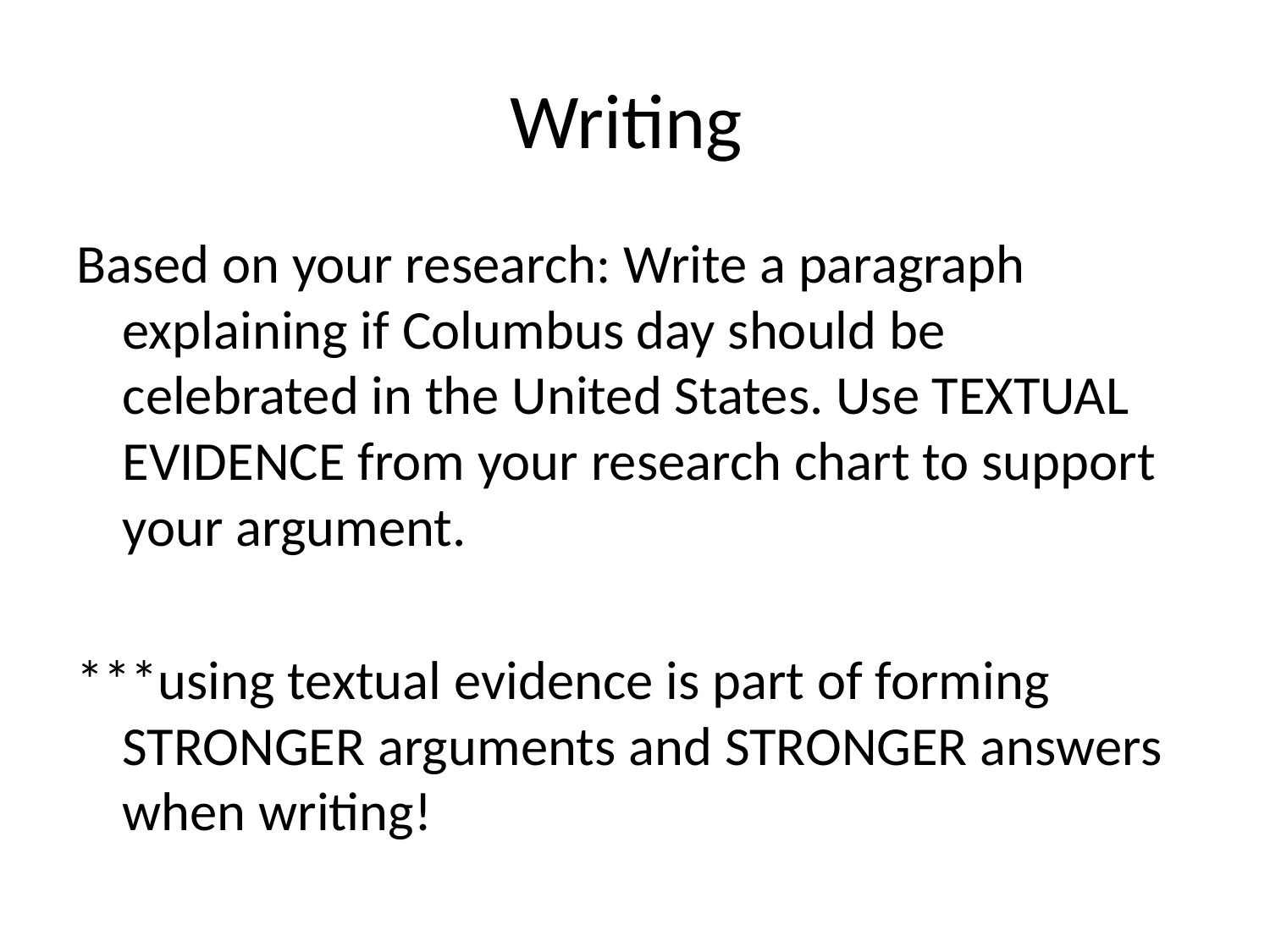

# Writing
Based on your research: Write a paragraph explaining if Columbus day should be celebrated in the United States. Use TEXTUAL EVIDENCE from your research chart to support your argument.

***using textual evidence is part of forming STRONGER arguments and STRONGER answers when writing!